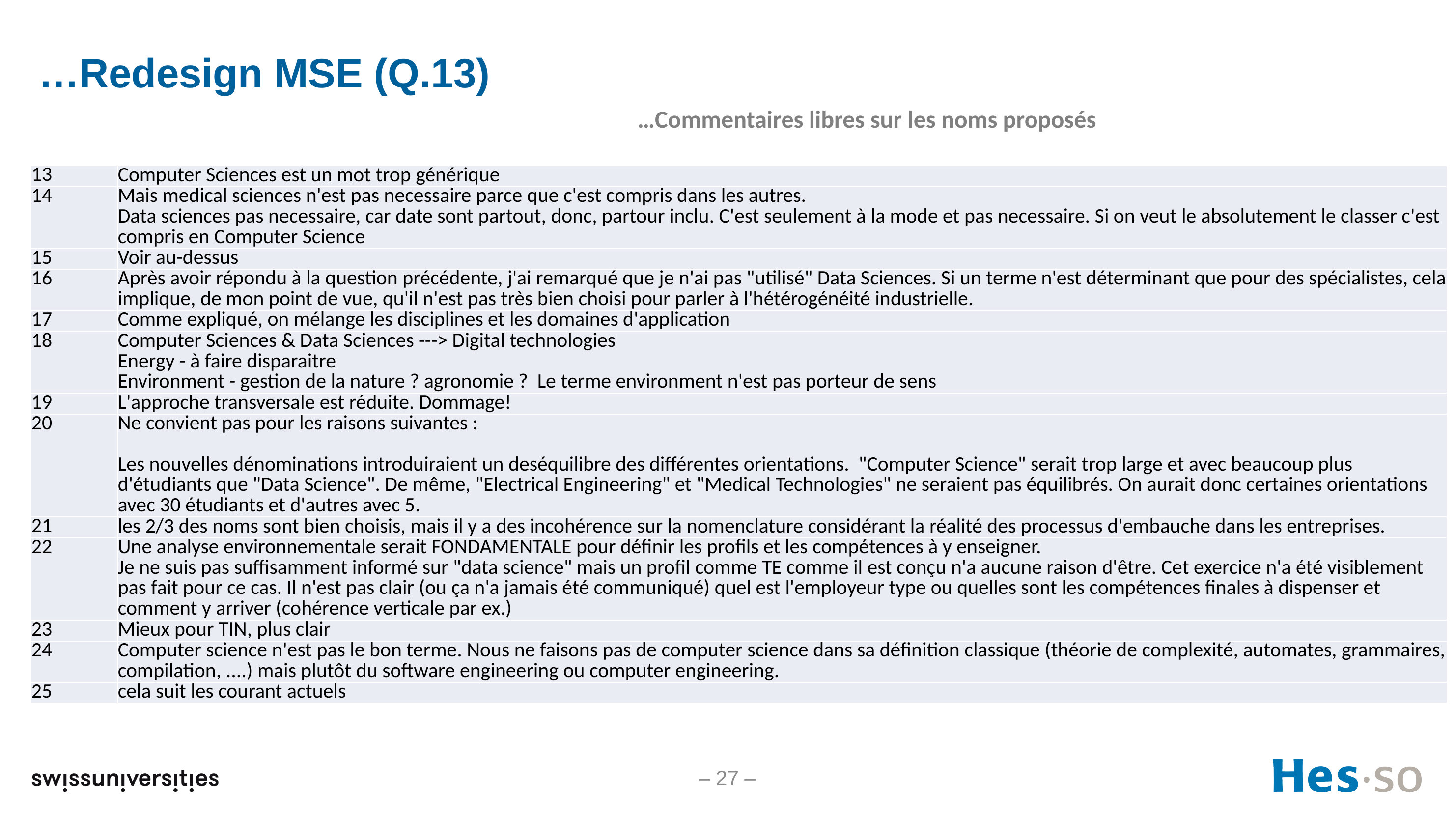

# …Redesign MSE (Q.13)
…Commentaires libres sur les noms proposés
| 13 | Computer Sciences est un mot trop générique |
| --- | --- |
| 14 | Mais medical sciences n'est pas necessaire parce que c'est compris dans les autres. Data sciences pas necessaire, car date sont partout, donc, partour inclu. C'est seulement à la mode et pas necessaire. Si on veut le absolutement le classer c'est compris en Computer Science |
| 15 | Voir au-dessus |
| 16 | Après avoir répondu à la question précédente, j'ai remarqué que je n'ai pas "utilisé" Data Sciences. Si un terme n'est déterminant que pour des spécialistes, cela implique, de mon point de vue, qu'il n'est pas très bien choisi pour parler à l'hétérogénéité industrielle. |
| 17 | Comme expliqué, on mélange les disciplines et les domaines d'application |
| 18 | Computer Sciences & Data Sciences ---> Digital technologies Energy - à faire disparaitre Environment - gestion de la nature ? agronomie ? Le terme environment n'est pas porteur de sens |
| 19 | L'approche transversale est réduite. Dommage! |
| 20 | Ne convient pas pour les raisons suivantes : Les nouvelles dénominations introduiraient un deséquilibre des différentes orientations. "Computer Science" serait trop large et avec beaucoup plus d'étudiants que "Data Science". De même, "Electrical Engineering" et "Medical Technologies" ne seraient pas équilibrés. On aurait donc certaines orientations avec 30 étudiants et d'autres avec 5. |
| 21 | les 2/3 des noms sont bien choisis, mais il y a des incohérence sur la nomenclature considérant la réalité des processus d'embauche dans les entreprises. |
| 22 | Une analyse environnementale serait FONDAMENTALE pour définir les profils et les compétences à y enseigner. Je ne suis pas suffisamment informé sur "data science" mais un profil comme TE comme il est conçu n'a aucune raison d'être. Cet exercice n'a été visiblement pas fait pour ce cas. Il n'est pas clair (ou ça n'a jamais été communiqué) quel est l'employeur type ou quelles sont les compétences finales à dispenser et comment y arriver (cohérence verticale par ex.) |
| 23 | Mieux pour TIN, plus clair |
| 24 | Computer science n'est pas le bon terme. Nous ne faisons pas de computer science dans sa définition classique (théorie de complexité, automates, grammaires, compilation, ....) mais plutôt du software engineering ou computer engineering. |
| 25 | cela suit les courant actuels |